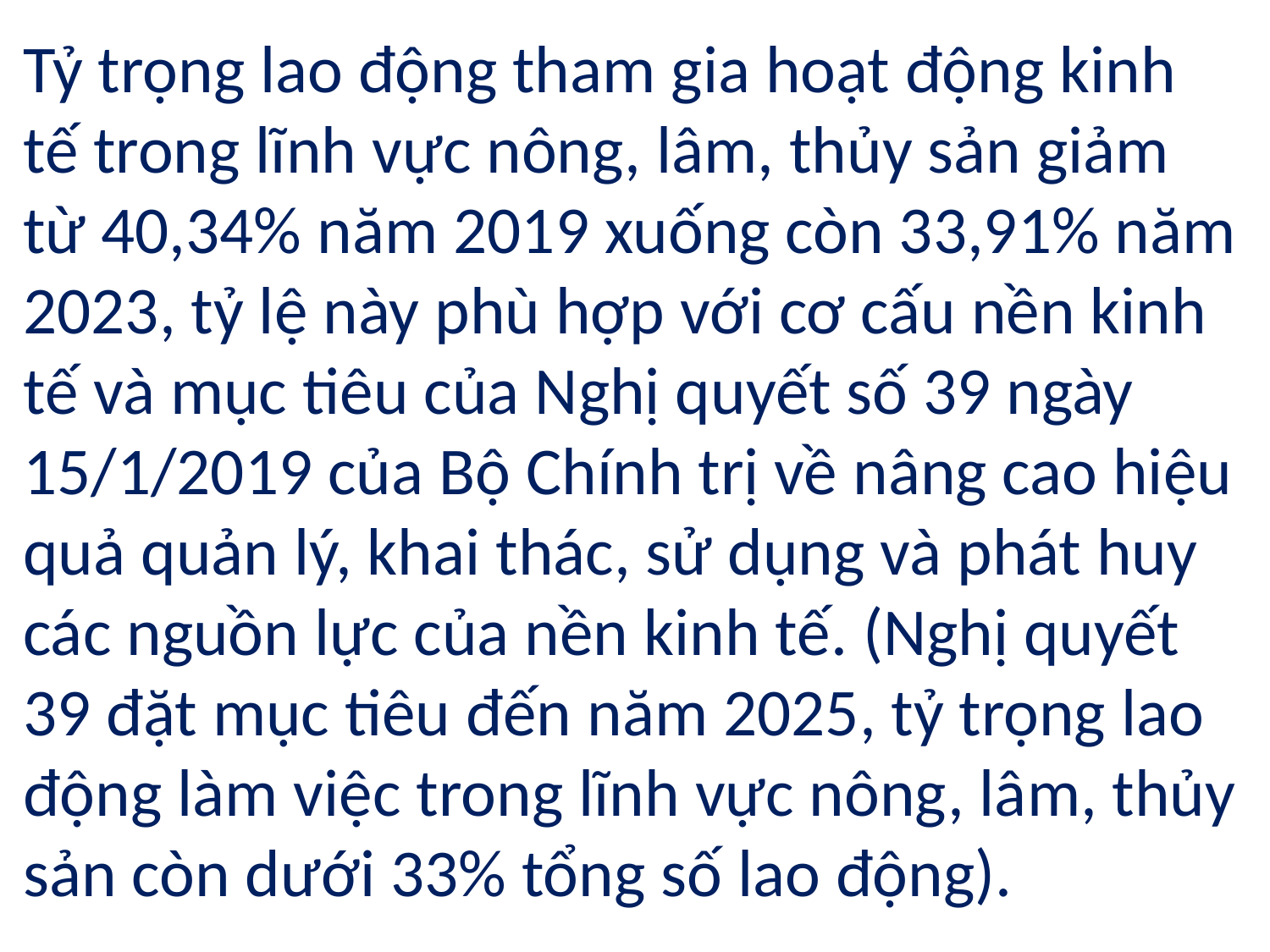

Tỷ trọng lao động tham gia hoạt động kinh tế trong lĩnh vực nông, lâm, thủy sản giảm từ 40,34% năm 2019 xuống còn 33,91% năm 2023, tỷ lệ này phù hợp với cơ cấu nền kinh tế và mục tiêu của Nghị quyết số 39 ngày 15/1/2019 của Bộ Chính trị về nâng cao hiệu quả quản lý, khai thác, sử dụng và phát huy các nguồn lực của nền kinh tế. (Nghị quyết 39 đặt mục tiêu đến năm 2025, tỷ trọng lao động làm việc trong lĩnh vực nông, lâm, thủy sản còn dưới 33% tổng số lao động).